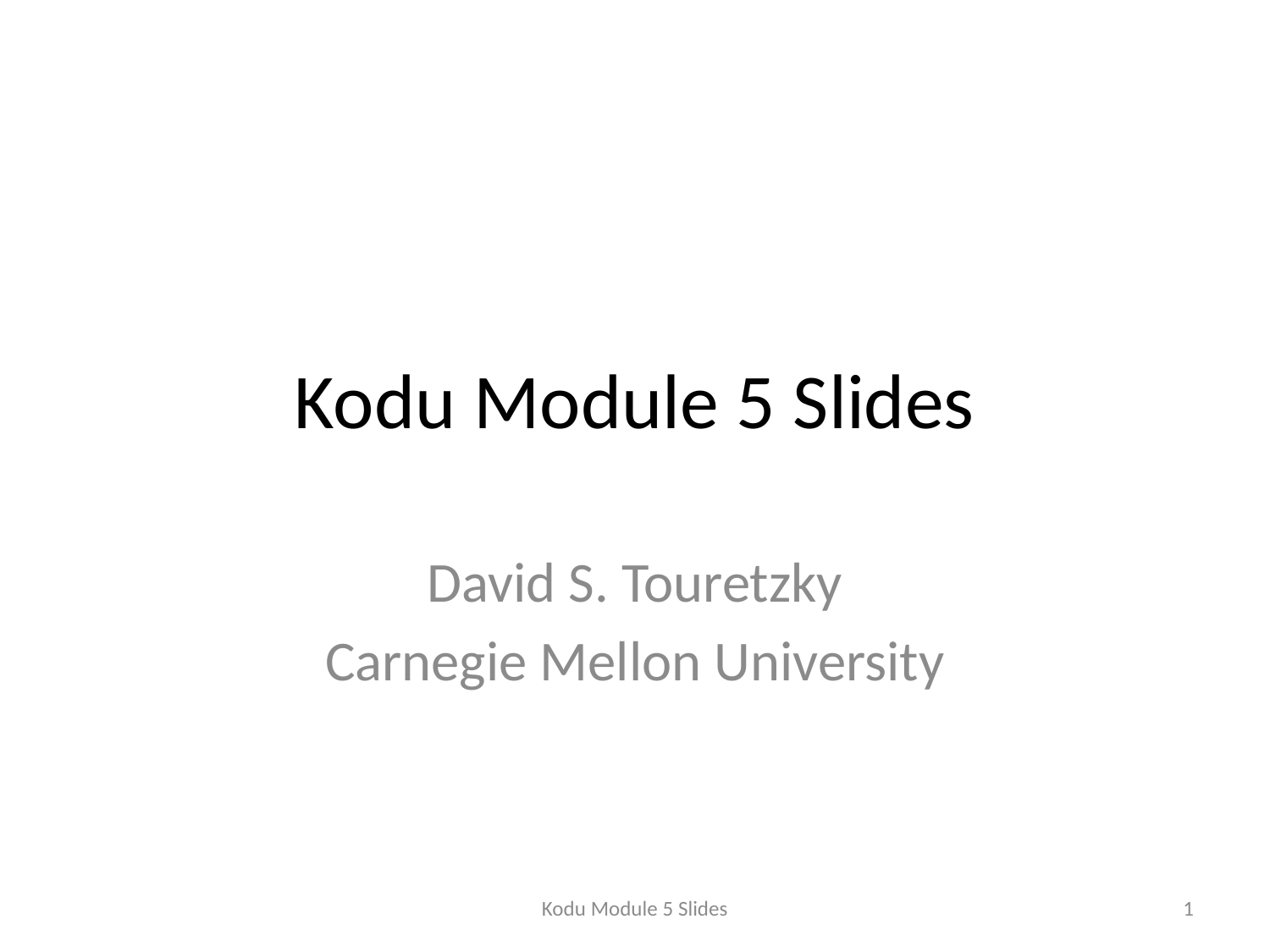

# Kodu Module 5 Slides
David S. Touretzky
Carnegie Mellon University
Kodu Module 5 Slides
1